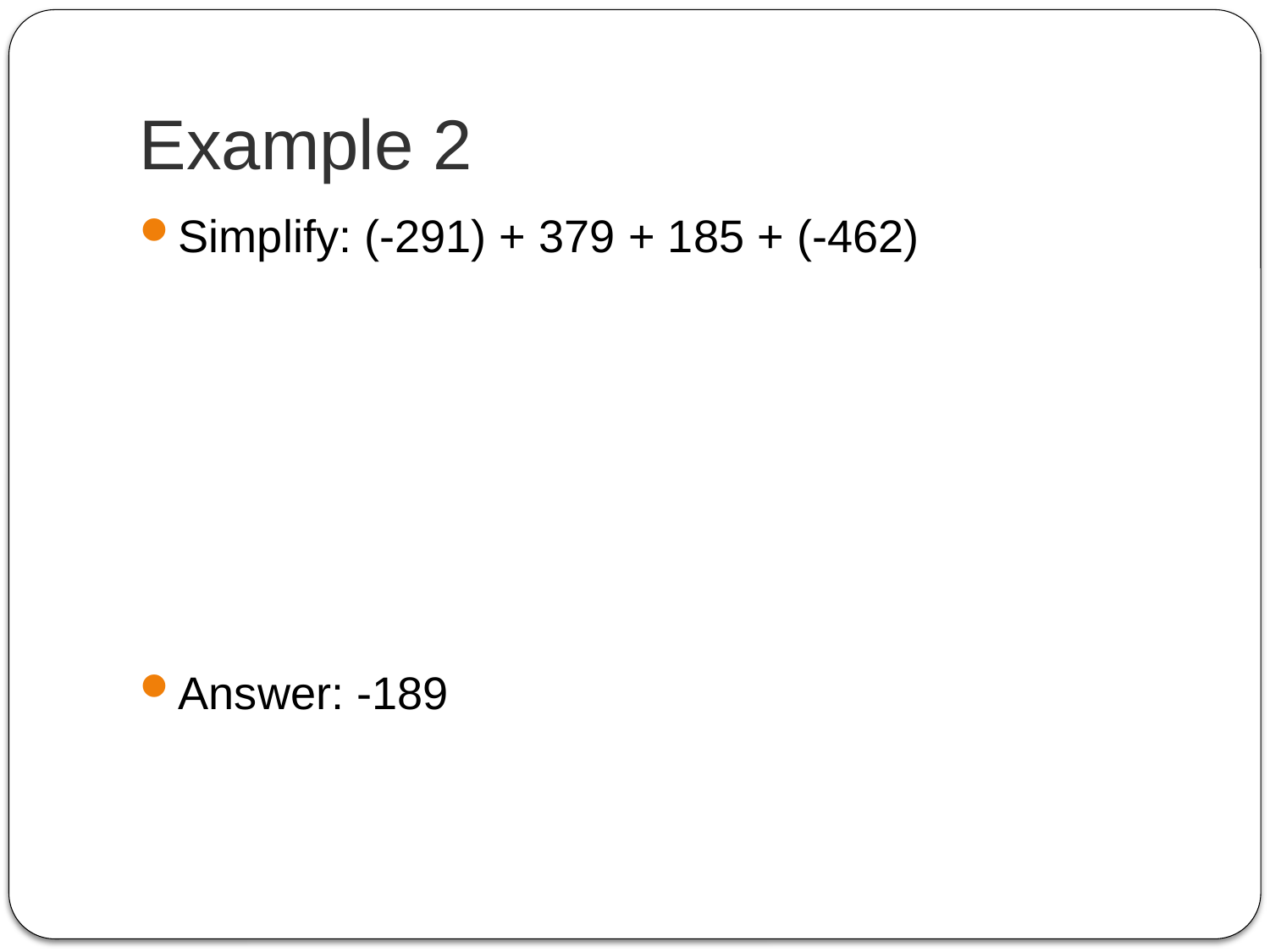

# Example 2
Simplify: (-291) + 379 + 185 + (-462)

Answer: -189